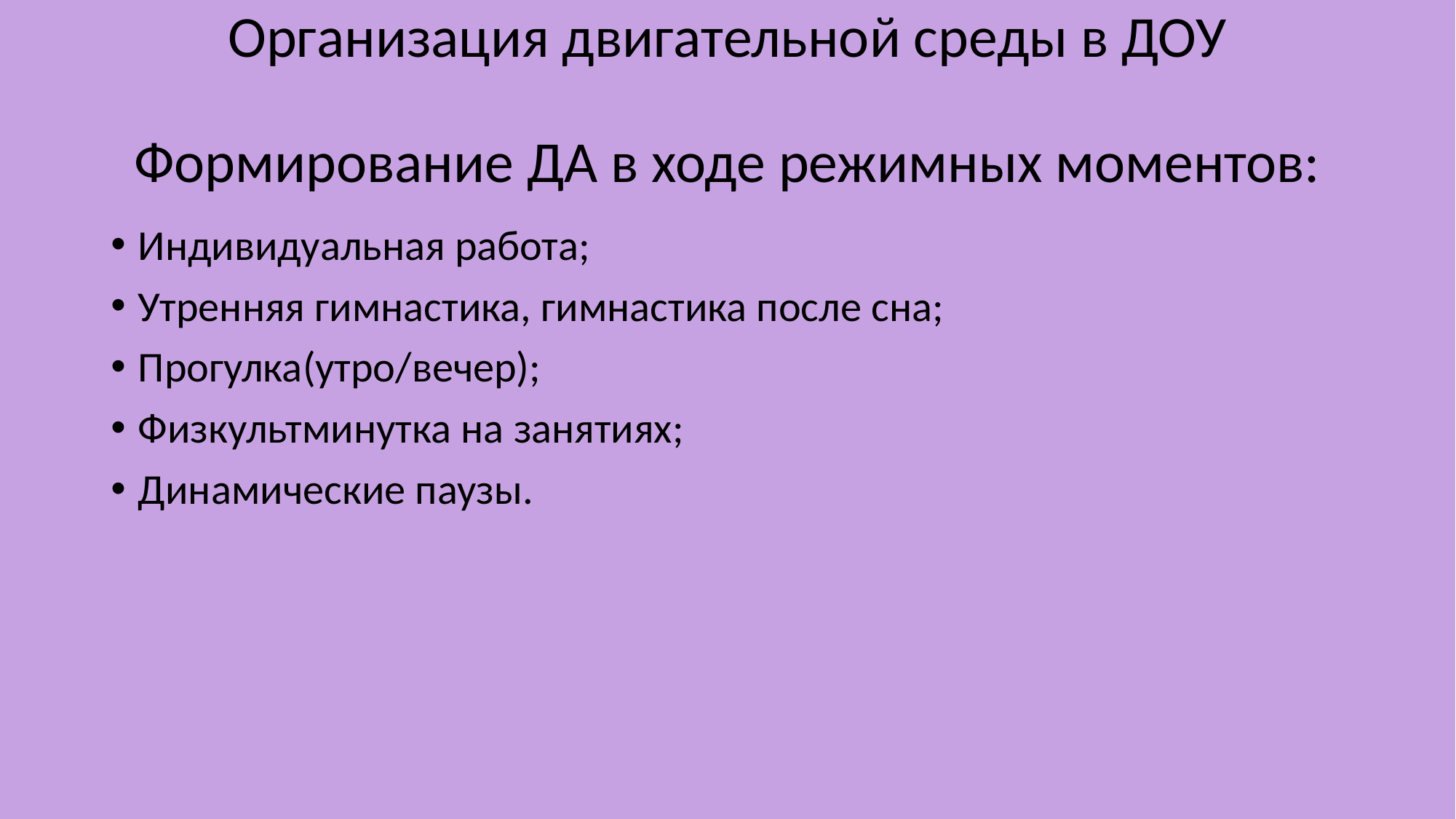

# Организация двигательной среды в ДОУ Формирование ДА в ходе режимных моментов:
Индивидуальная работа;
Утренняя гимнастика, гимнастика после сна;
Прогулка(утро/вечер);
Физкультминутка на занятиях;
Динамические паузы.